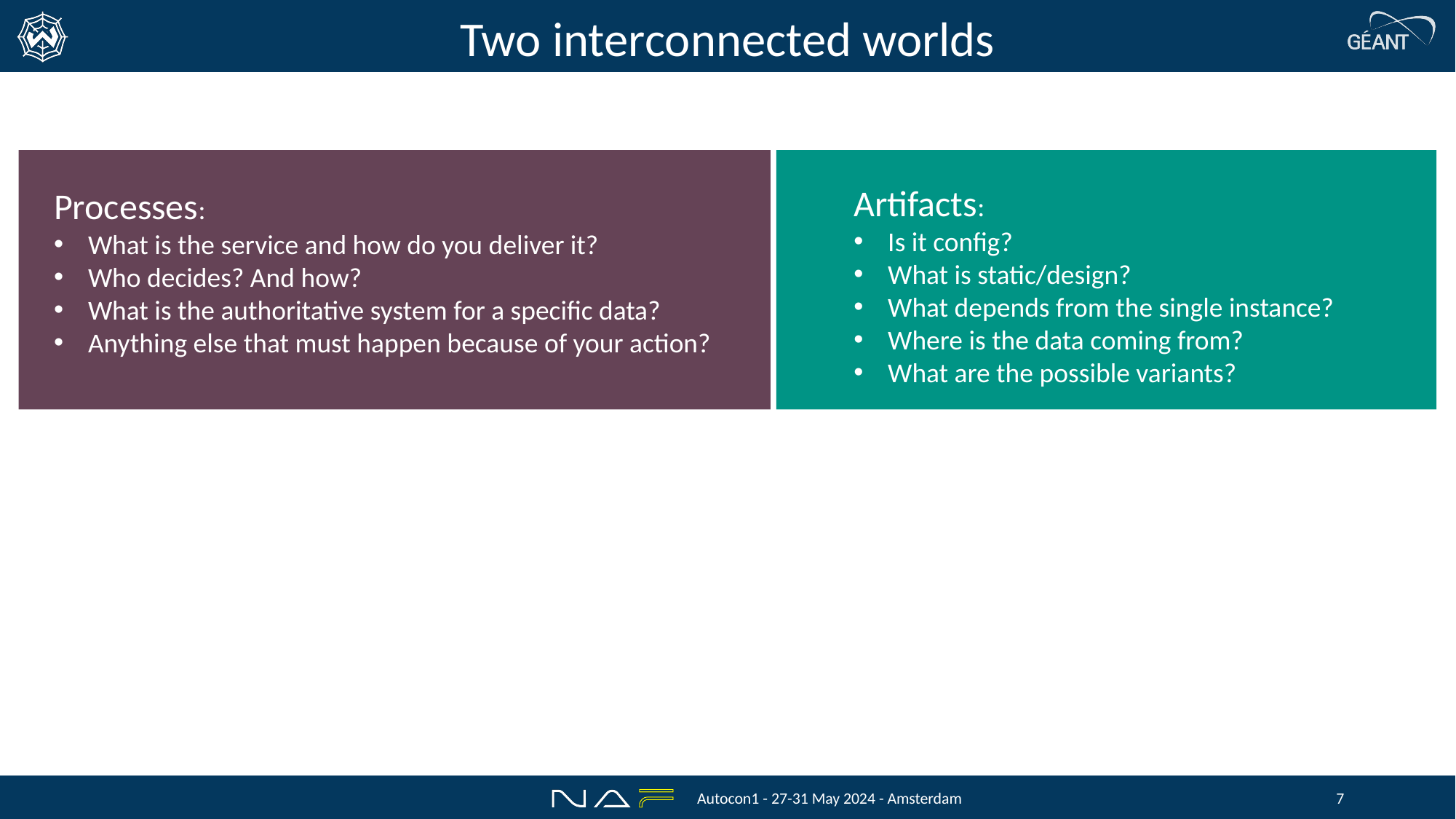

# Two interconnected worlds

Artifacts:
Is it config?
What is static/design?
What depends from the single instance?
Where is the data coming from?
What are the possible variants?
Processes:
What is the service and how do you deliver it?
Who decides? And how?
What is the authoritative system for a specific data?
Anything else that must happen because of your action?
Autocon1 - 27-31 May 2024 - Amsterdam
7